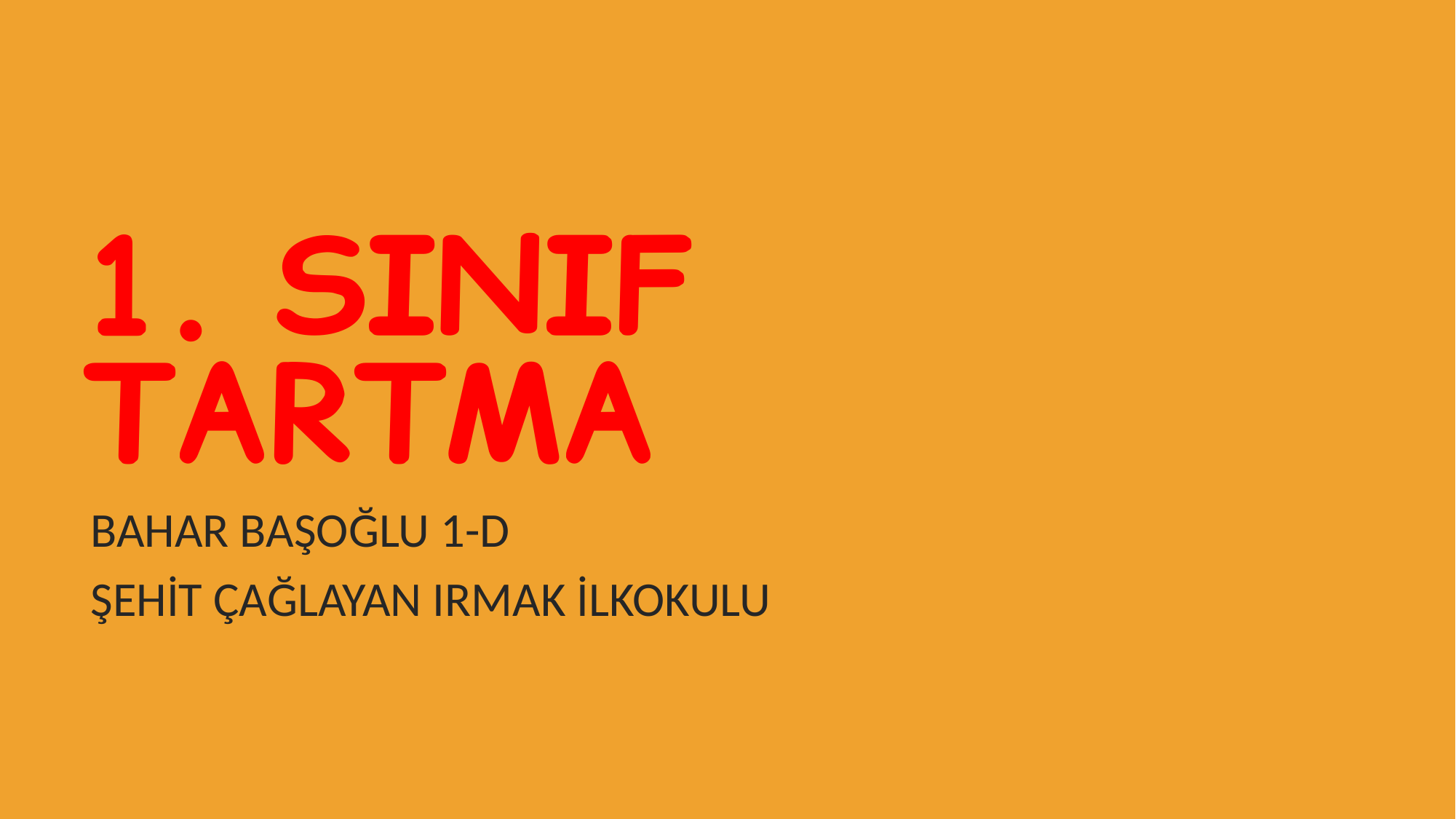

# 1. SINIF TARTMA
BAHAR BAŞOĞLU 1-D
ŞEHİT ÇAĞLAYAN IRMAK İLKOKULU